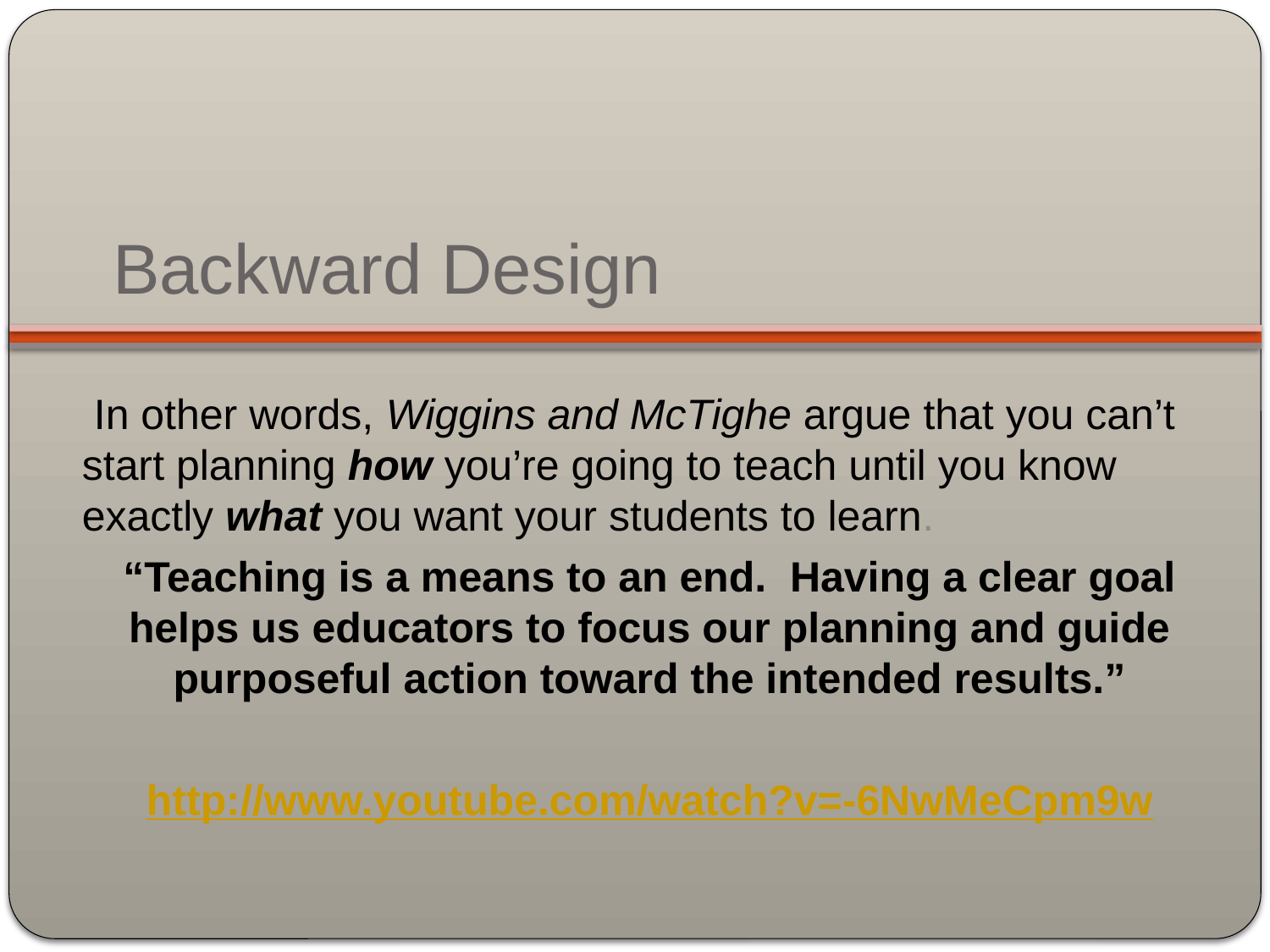

# Backward Design
 In other words, Wiggins and McTighe argue that you can’t start planning how you’re going to teach until you know exactly what you want your students to learn.
“Teaching is a means to an end.  Having a clear goal helps us educators to focus our planning and guide purposeful action toward the intended results.”

http://www.youtube.com/watch?v=-6NwMeCpm9w